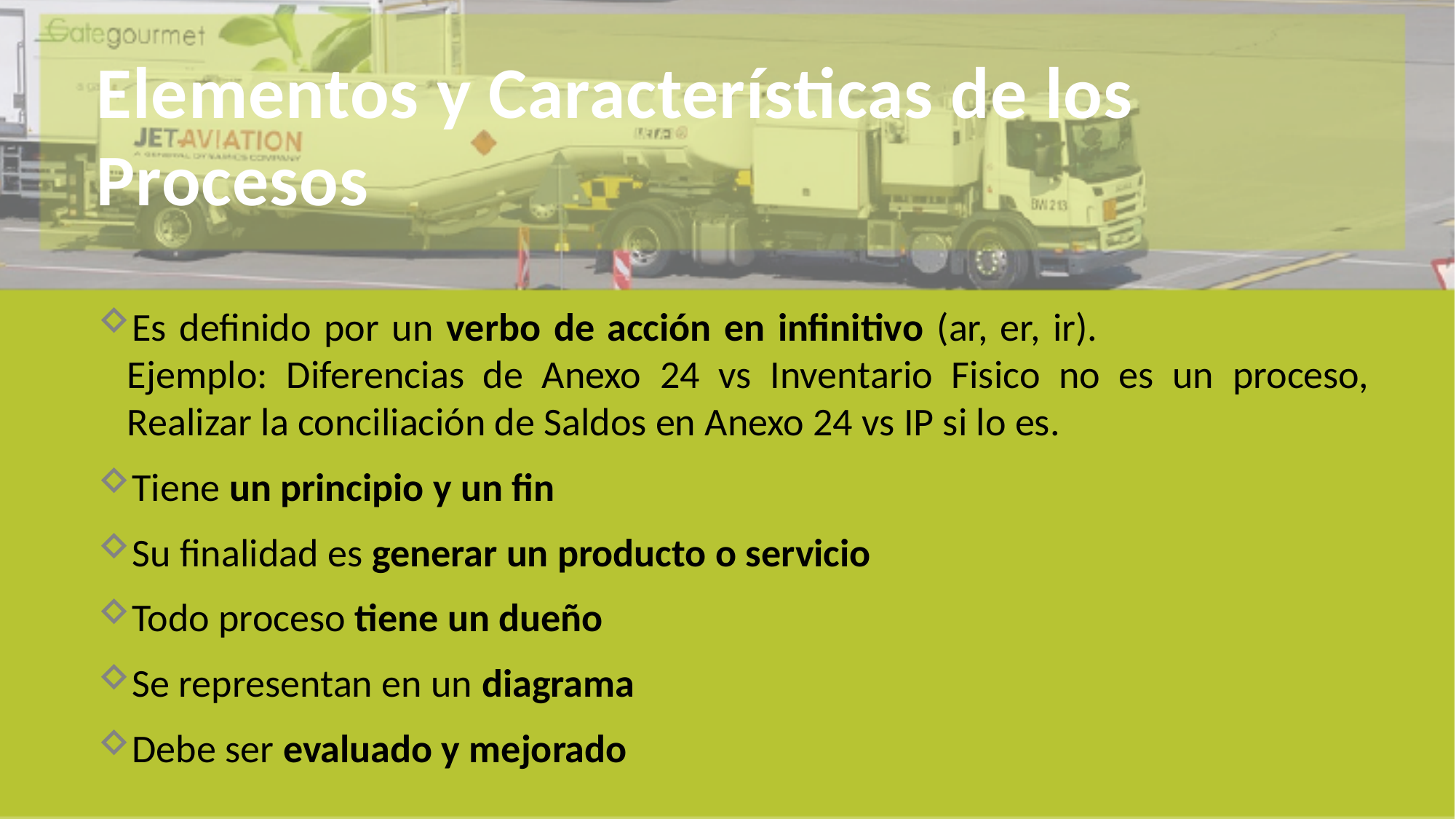

# Elementos y Características de los Procesos
Es definido por un verbo de acción en infinitivo (ar, er, ir).                        Ejemplo: Diferencias de Anexo 24 vs Inventario Fisico no es un proceso,  Realizar la conciliación de Saldos en Anexo 24 vs IP si lo es.
Tiene un principio y un fin
Su finalidad es generar un producto o servicio
Todo proceso tiene un dueño
Se representan en un diagrama
Debe ser evaluado y mejorado